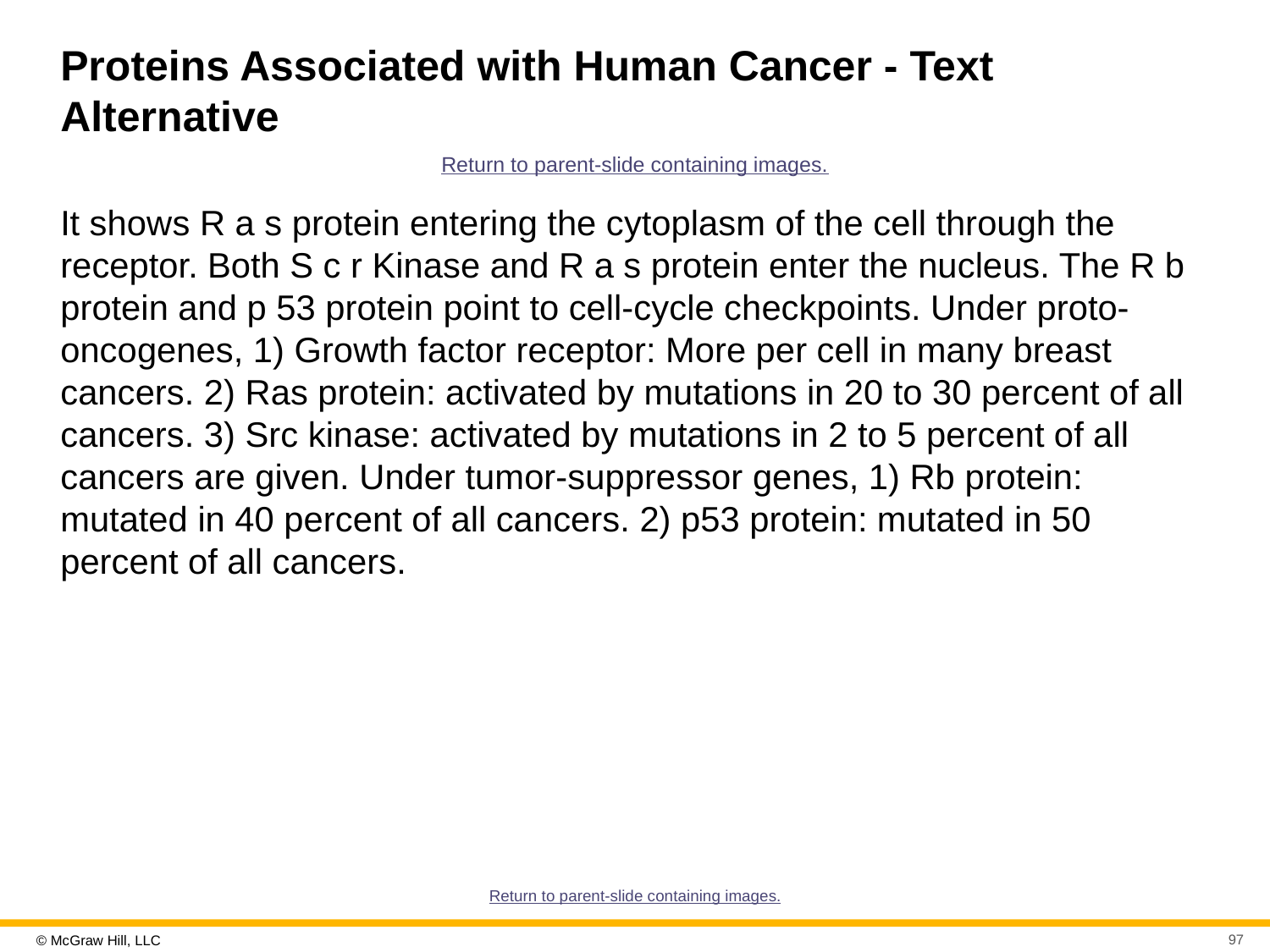

# Proteins Associated with Human Cancer - Text Alternative
Return to parent-slide containing images.
It shows R a s protein entering the cytoplasm of the cell through the receptor. Both S c r Kinase and R a s protein enter the nucleus. The R b protein and p 53 protein point to cell-cycle checkpoints. Under proto-oncogenes, 1) Growth factor receptor: More per cell in many breast cancers. 2) Ras protein: activated by mutations in 20 to 30 percent of all cancers. 3) Src kinase: activated by mutations in 2 to 5 percent of all cancers are given. Under tumor-suppressor genes, 1) Rb protein: mutated in 40 percent of all cancers. 2) p53 protein: mutated in 50 percent of all cancers.
Return to parent-slide containing images.
97